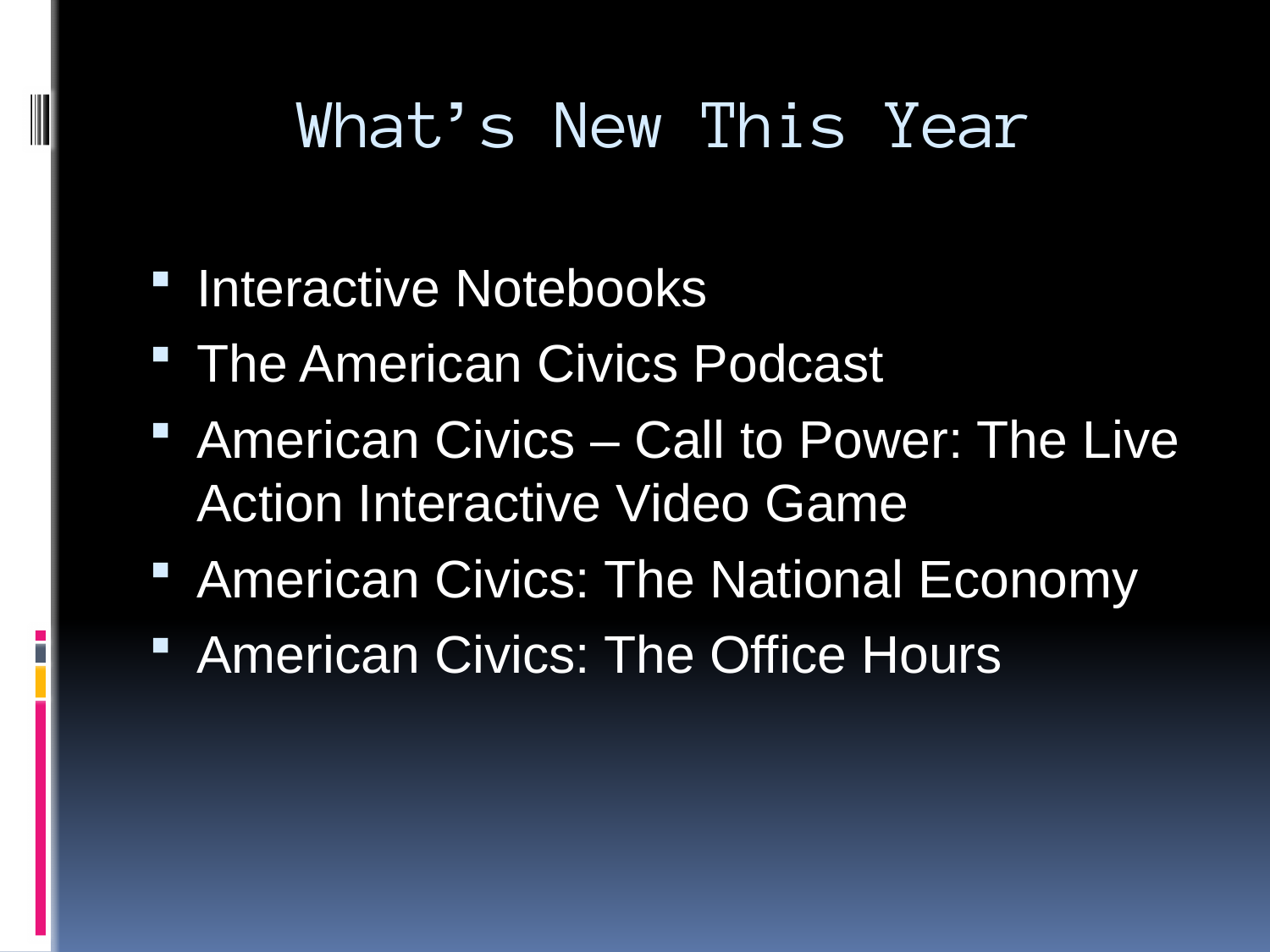

# What’s New This Year
Interactive Notebooks
The American Civics Podcast
American Civics – Call to Power: The Live Action Interactive Video Game
American Civics: The National Economy
American Civics: The Office Hours